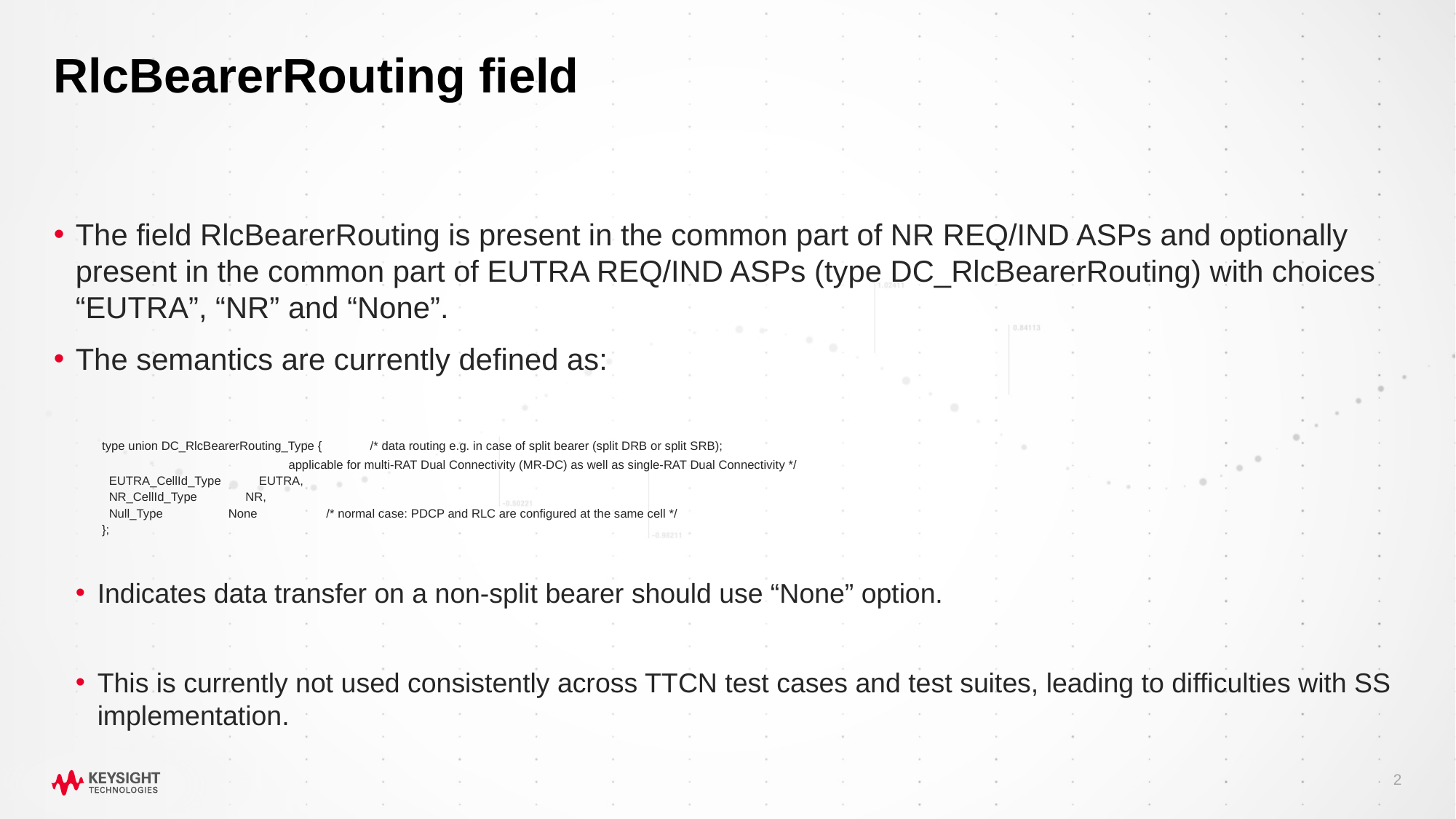

# RlcBearerRouting field
The field RlcBearerRouting is present in the common part of NR REQ/IND ASPs and optionally present in the common part of EUTRA REQ/IND ASPs (type DC_RlcBearerRouting) with choices “EUTRA”, “NR” and “None”.
The semantics are currently defined as:

 type union DC_RlcBearerRouting_Type {              /* data routing e.g. in case of split bearer (split DRB or split SRB);
                                                        applicable for multi-RAT Dual Connectivity (MR-DC) as well as single-RAT Dual Connectivity */
    EUTRA_CellId_Type           EUTRA,
    NR_CellId_Type              NR,
    Null_Type                   None                    /* normal case: PDCP and RLC are configured at the same cell */
  };

Indicates data transfer on a non-split bearer should use “None” option.

This is currently not used consistently across TTCN test cases and test suites, leading to difficulties with SS implementation.